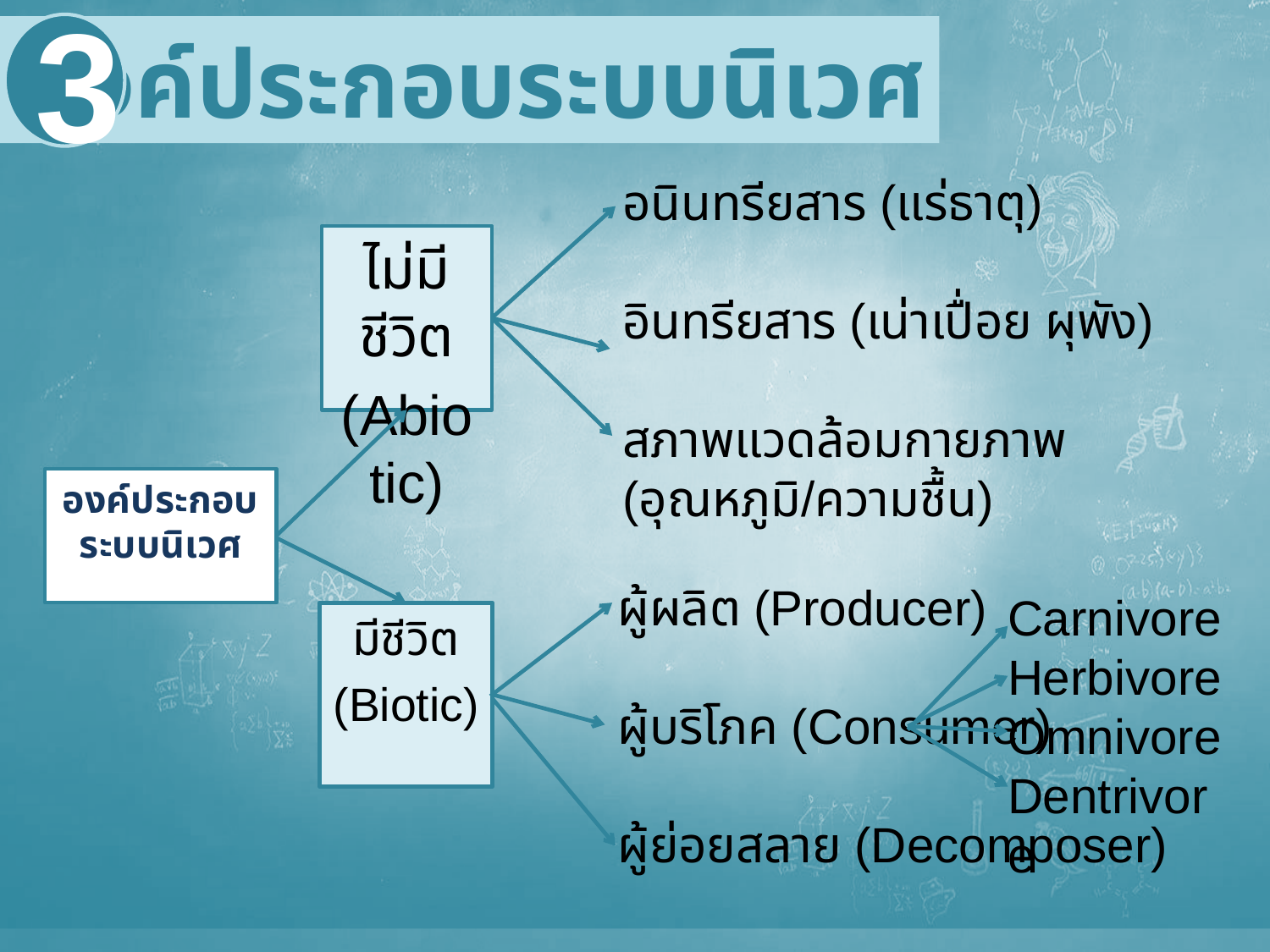

3
  องค์ประกอบระบบนิเวศ
อนินทรียสาร (แร่ธาตุ)

อินทรียสาร (เน่าเปื่อย ผุพัง)

สภาพแวดล้อมกายภาพ (อุณหภูมิ/ความชื้น)
ไม่มีชีวิต
(Abiotic)
องค์ประกอบระบบนิเวศ
ผู้ผลิต (Producer)

ผู้บริโภค (Consumer)

ผู้ย่อยสลาย (Decomposer)
Carnivore
Herbivore
Omnivore
Dentrivore

มีชีวิต
(Biotic)